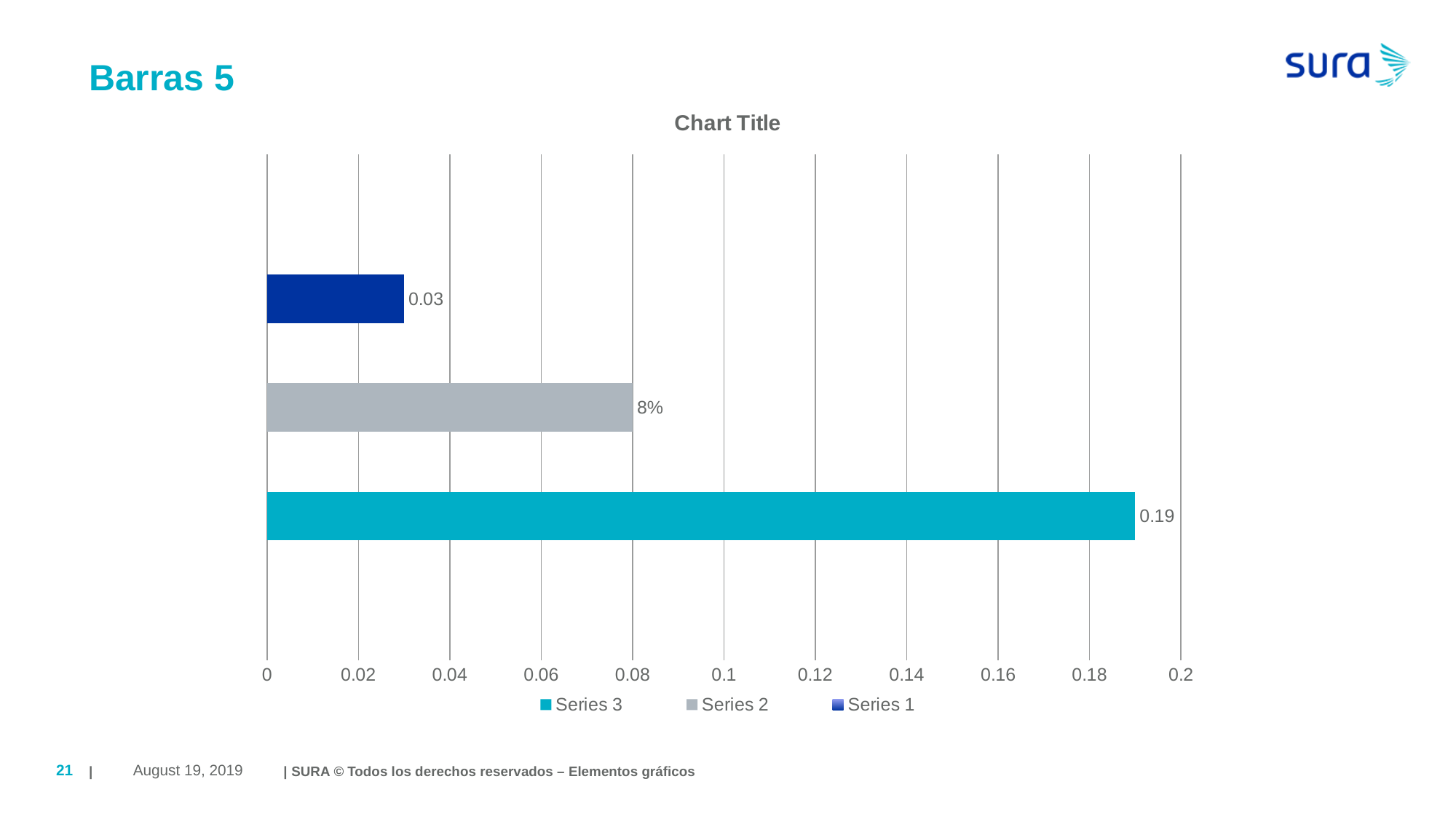

# Barras 5

### Chart:

| Category | Series 1 | Series 2 | Series 3 |
|---|---|---|---|
| Category 1 | None | None | 0.19 |
| Category 2 | None | 0.08 | None |
| Category 3 | 0.03 | None | None |
|                                                  | SURA © Todos los derechos reservados – Elementos gráficos
21
August 19, 2019